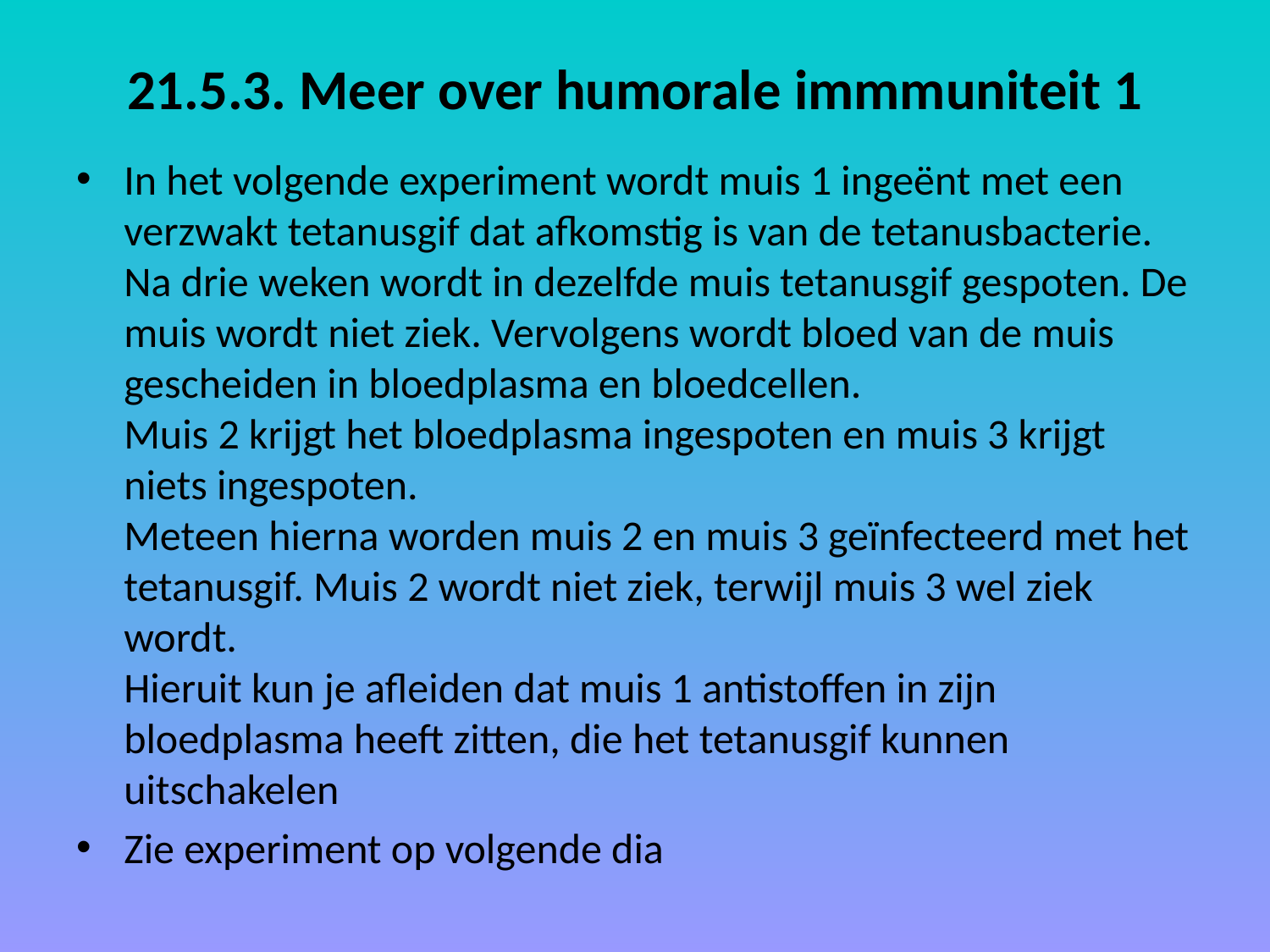

# 21.5.3. Meer over humorale immmuniteit 1
In het volgende experiment wordt muis 1 ingeënt met een verzwakt tetanusgif dat afkomstig is van de tetanusbacterie. Na drie weken wordt in dezelfde muis tetanusgif gespoten. De muis wordt niet ziek. Vervolgens wordt bloed van de muis gescheiden in bloedplasma en bloedcellen.
Muis 2 krijgt het bloedplasma ingespoten en muis 3 krijgt niets ingespoten.
Meteen hierna worden muis 2 en muis 3 geïnfecteerd met het tetanusgif. Muis 2 wordt niet ziek, terwijl muis 3 wel ziek wordt.
Hieruit kun je afleiden dat muis 1 antistoffen in zijn bloedplasma heeft zitten, die het tetanusgif kunnen uitschakelen
Zie experiment op volgende dia